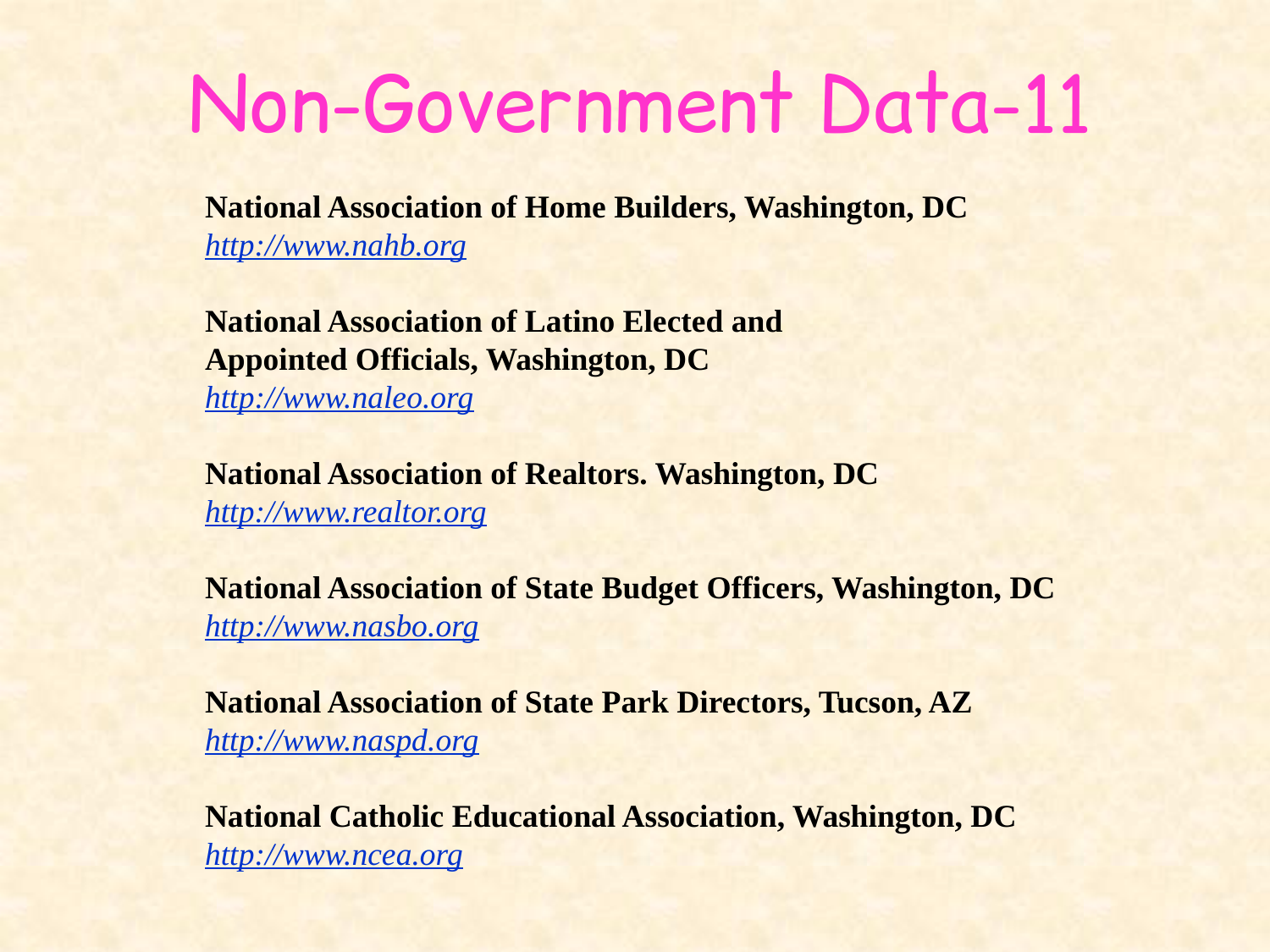

# Non-Government Data-11
National Association of Home Builders, Washington, DC
http://www.nahb.org

National Association of Latino Elected and
Appointed Officials, Washington, DC
http://www.naleo.org

National Association of Realtors. Washington, DC
http://www.realtor.org

National Association of State Budget Officers, Washington, DC
http://www.nasbo.org

National Association of State Park Directors, Tucson, AZ
http://www.naspd.org

National Catholic Educational Association, Washington, DC
http://www.ncea.org